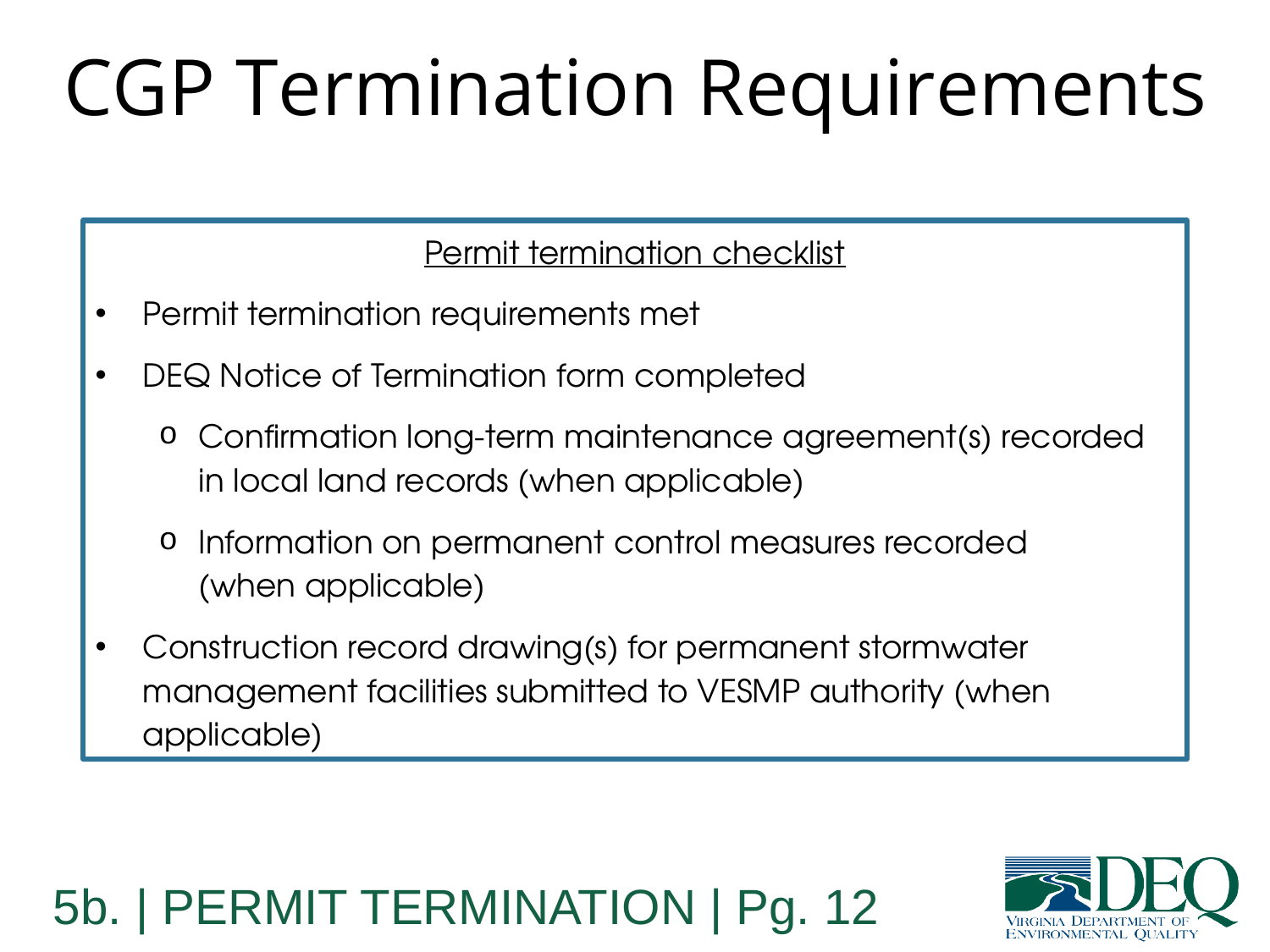

# CGP Termination Requirements
Permit termination checklist
Permit termination requirements met
DEQ Notice of Termination form completed
Confirmation long-term maintenance agreement(s) recorded in local land records (when applicable)
Information on permanent control measures recorded
(when applicable)
Construction record drawing(s) for permanent stormwater management facilities submitted to VESMP authority (when applicable)
5b. | PERMIT TERMINATION | Pg. 12